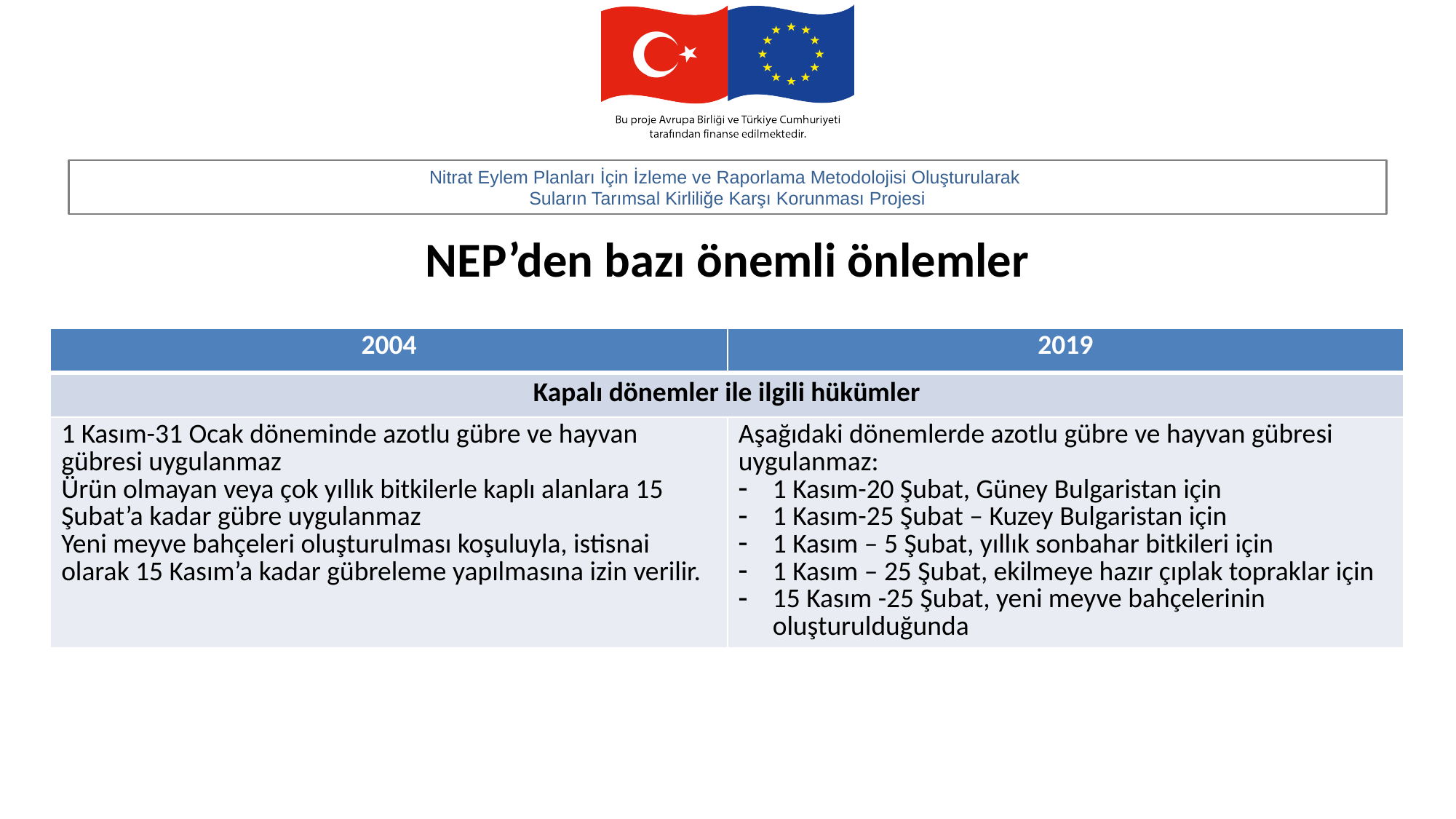

# NEP’den bazı önemli önlemler
| 2004 | 2019 |
| --- | --- |
| Kapalı dönemler ile ilgili hükümler |  |
| 1 Kasım-31 Ocak döneminde azotlu gübre ve hayvan gübresi uygulanmaz Ürün olmayan veya çok yıllık bitkilerle kaplı alanlara 15 Şubat’a kadar gübre uygulanmaz Yeni meyve bahçeleri oluşturulması koşuluyla, istisnai olarak 15 Kasım’a kadar gübreleme yapılmasına izin verilir. | Aşağıdaki dönemlerde azotlu gübre ve hayvan gübresi uygulanmaz: 1 Kasım-20 Şubat, Güney Bulgaristan için 1 Kasım-25 Şubat – Kuzey Bulgaristan için 1 Kasım – 5 Şubat, yıllık sonbahar bitkileri için 1 Kasım – 25 Şubat, ekilmeye hazır çıplak topraklar için 15 Kasım -25 Şubat, yeni meyve bahçelerinin oluşturulduğunda |
.

.